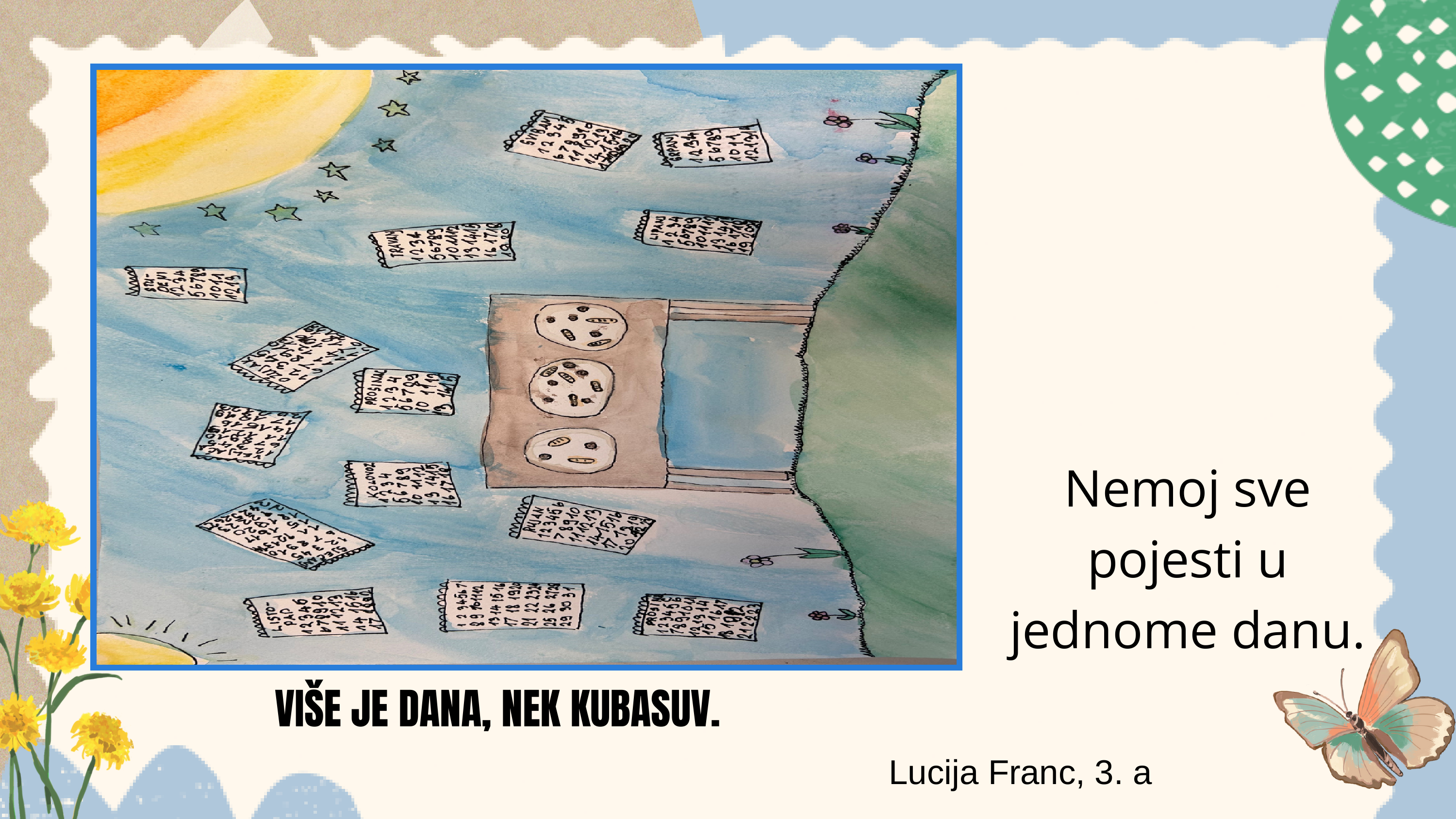

Nemoj sve pojesti u jednome danu.

VIŠE JE DANA, NEK KUBASUV.

Lucija Franc, 3. a